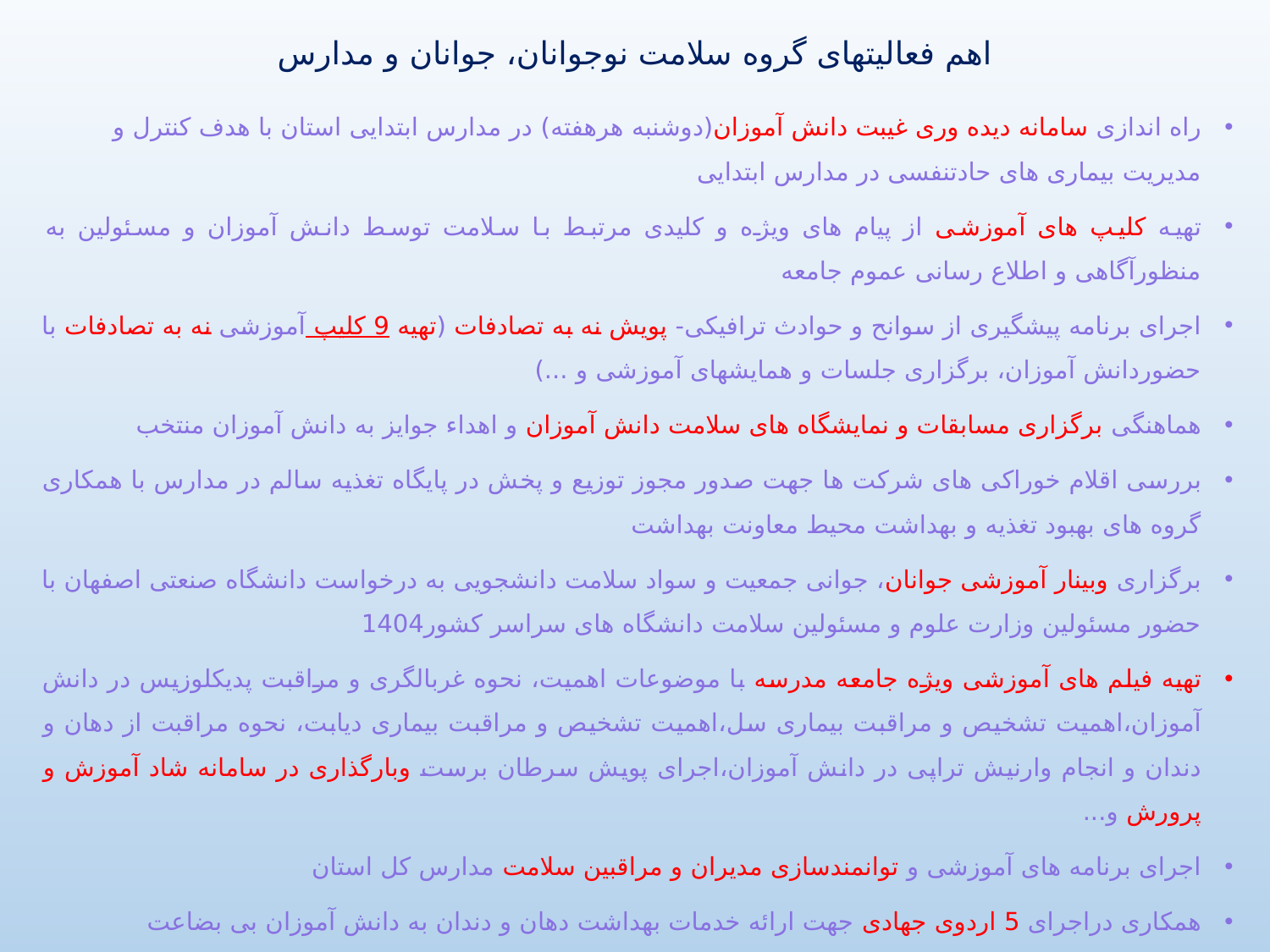

# اهم فعالیتهای گروه سلامت نوجوانان، جوانان و مدارس
راه اندازی سامانه دیده وری غیبت دانش آموزان(دوشنبه هرهفته) در مدارس ابتدایی استان با هدف کنترل و مدیریت بیماری های حادتنفسی در مدارس ابتدایی
تهیه کلیپ های آموزشی از پیام های ویژه و کلیدی مرتبط با سلامت توسط دانش آموزان و مسئولین به منظورآگاهی و اطلاع رسانی عموم جامعه
اجرای برنامه پیشگیری از سوانح و حوادث ترافیکی- پویش نه به تصادفات (تهیه 9 کلیپ آموزشی نه به تصادفات با حضوردانش آموزان، برگزاری جلسات و همایشهای آموزشی و ...)
هماهنگی برگزاری مسابقات و نمایشگاه های سلامت دانش آموزان و اهداء جوایز به دانش آموزان منتخب
بررسی اقلام خوراکی های شرکت ها جهت صدور مجوز توزیع و پخش در پایگاه تغذیه سالم در مدارس با همکاری گروه های بهبود تغذیه و بهداشت محیط معاونت بهداشت
برگزاری وبینار آموزشی جوانان، جوانی جمعیت و سواد سلامت دانشجویی به درخواست دانشگاه صنعتی اصفهان با حضور مسئولین وزارت علوم و مسئولین سلامت دانشگاه های سراسر کشور1404
تهیه فیلم های آموزشی ویژه جامعه مدرسه با موضوعات اهمیت، نحوه غربالگری و مراقبت پدیکلوزیس در دانش آموزان،اهمیت تشخیص و مراقبت بیماری سل،اهمیت تشخیص و مراقبت بیماری دیابت، نحوه مراقبت از دهان و دندان و انجام وارنیش تراپی در دانش آموزان،اجرای پویش سرطان برست وبارگذاری در سامانه شاد آموزش و پرورش و...
اجرای برنامه های آموزشی و توانمندسازی مدیران و مراقبین سلامت مدارس کل استان
همکاری دراجرای 5 اردوی جهادی جهت ارائه خدمات بهداشت دهان و دندان به دانش آموزان بی بضاعت